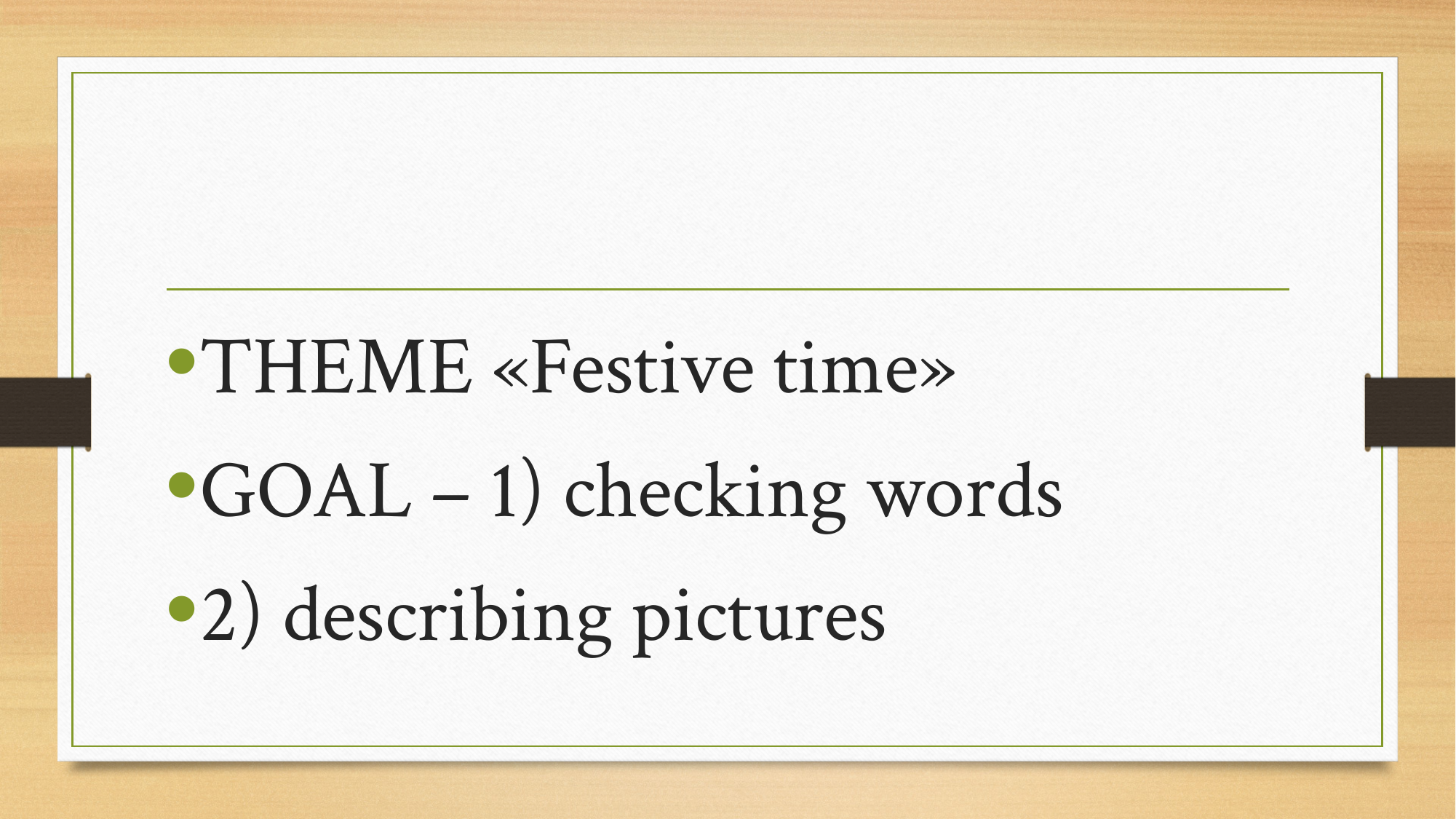

#
THEME «Festive time»
GOAL – 1) checking words
2) describing pictures